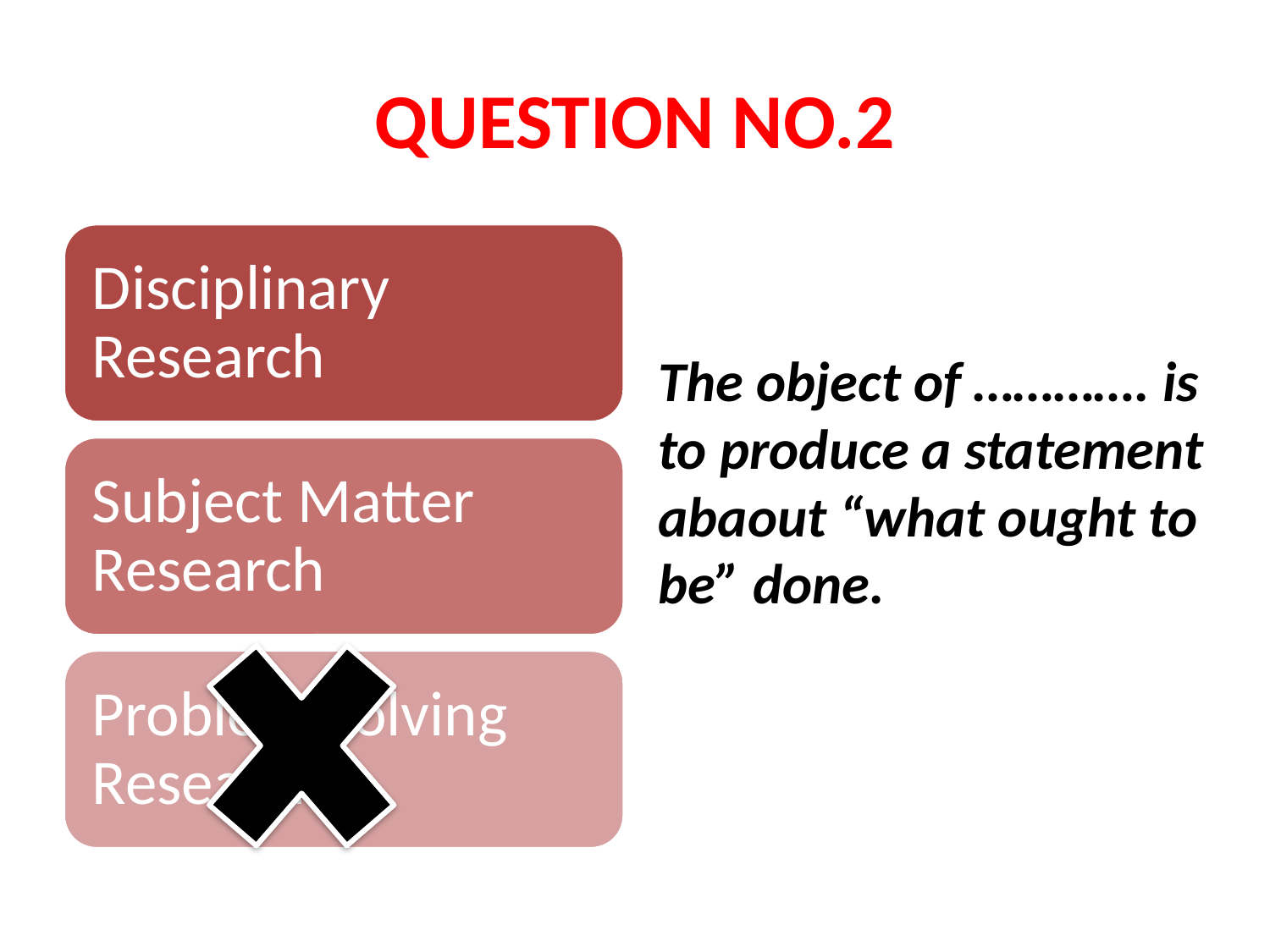

# QUESTION NO.2
Disciplinary Research
Subject Matter Research
Problem Solving Research
The object of …………. is to produce a statement abaout “what ought to be” done.